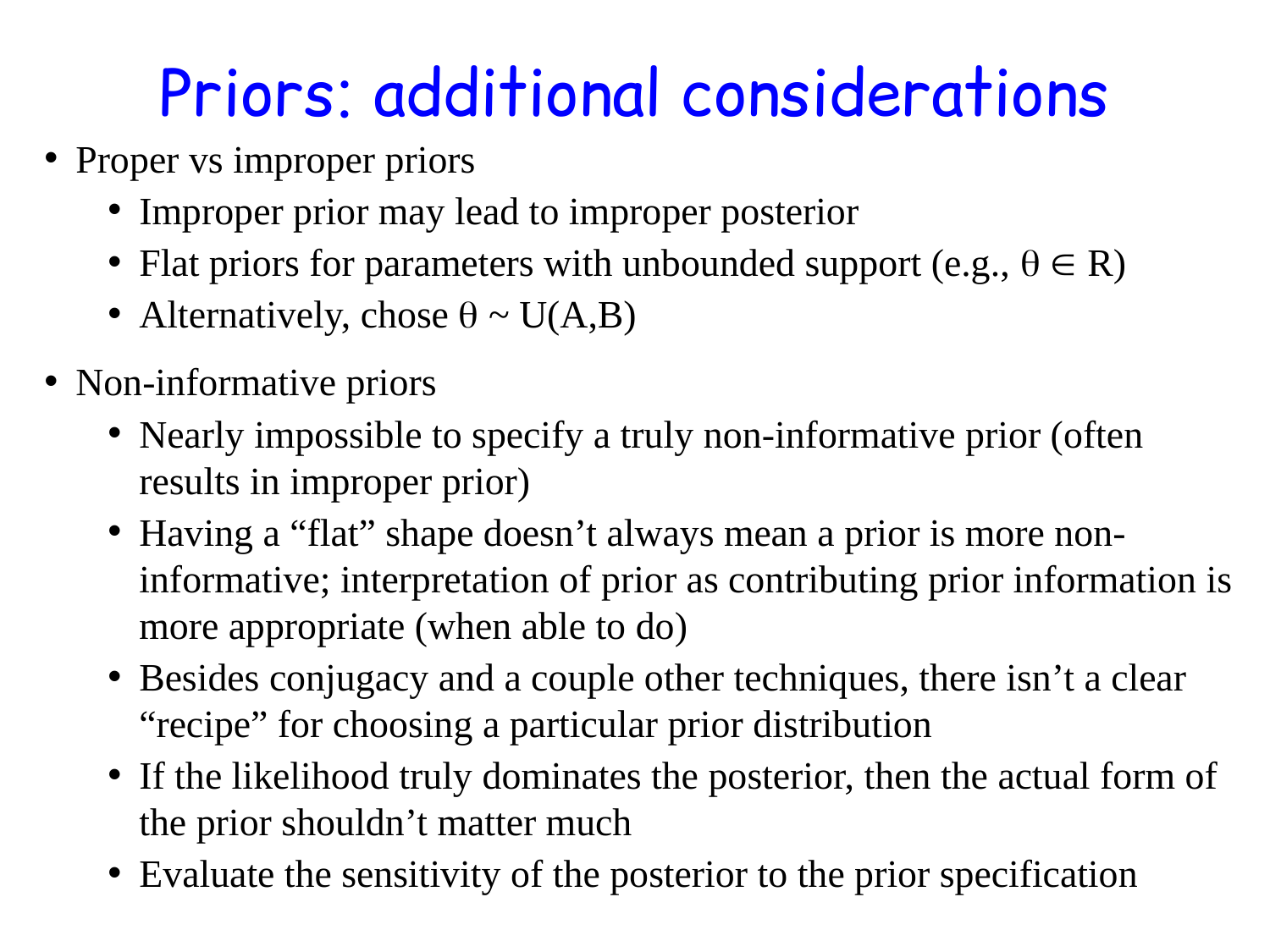

# Priors: additional considerations
Proper vs improper priors
Improper prior may lead to improper posterior
Flat priors for parameters with unbounded support (e.g., θ ∈ R)
Alternatively, chose θ ~ U(A,B)
Non-informative priors
Nearly impossible to specify a truly non-informative prior (often results in improper prior)
Having a “flat” shape doesn’t always mean a prior is more non-informative; interpretation of prior as contributing prior information is more appropriate (when able to do)
Besides conjugacy and a couple other techniques, there isn’t a clear “recipe” for choosing a particular prior distribution
If the likelihood truly dominates the posterior, then the actual form of the prior shouldn’t matter much
Evaluate the sensitivity of the posterior to the prior specification